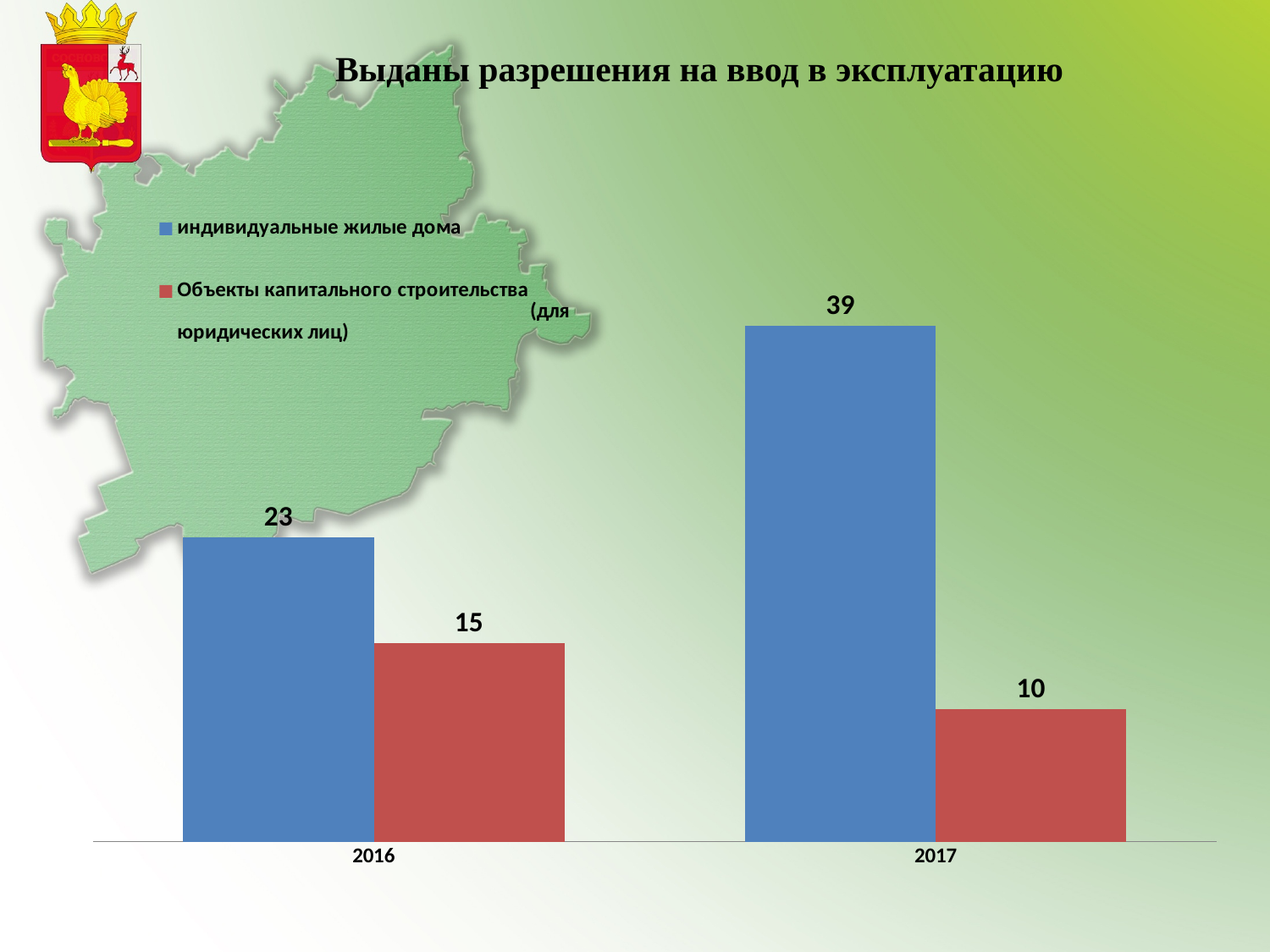

Выданы разрешения на ввод в эксплуатацию

### Chart

| Category | индивидуальные жилые дома | Объекты капитального строительства                                                                                             (для юридических лиц) |
|---|---|---|
| 2016 | 23.0 | 15.0 |
| 2017 | 39.0 | 10.0 |